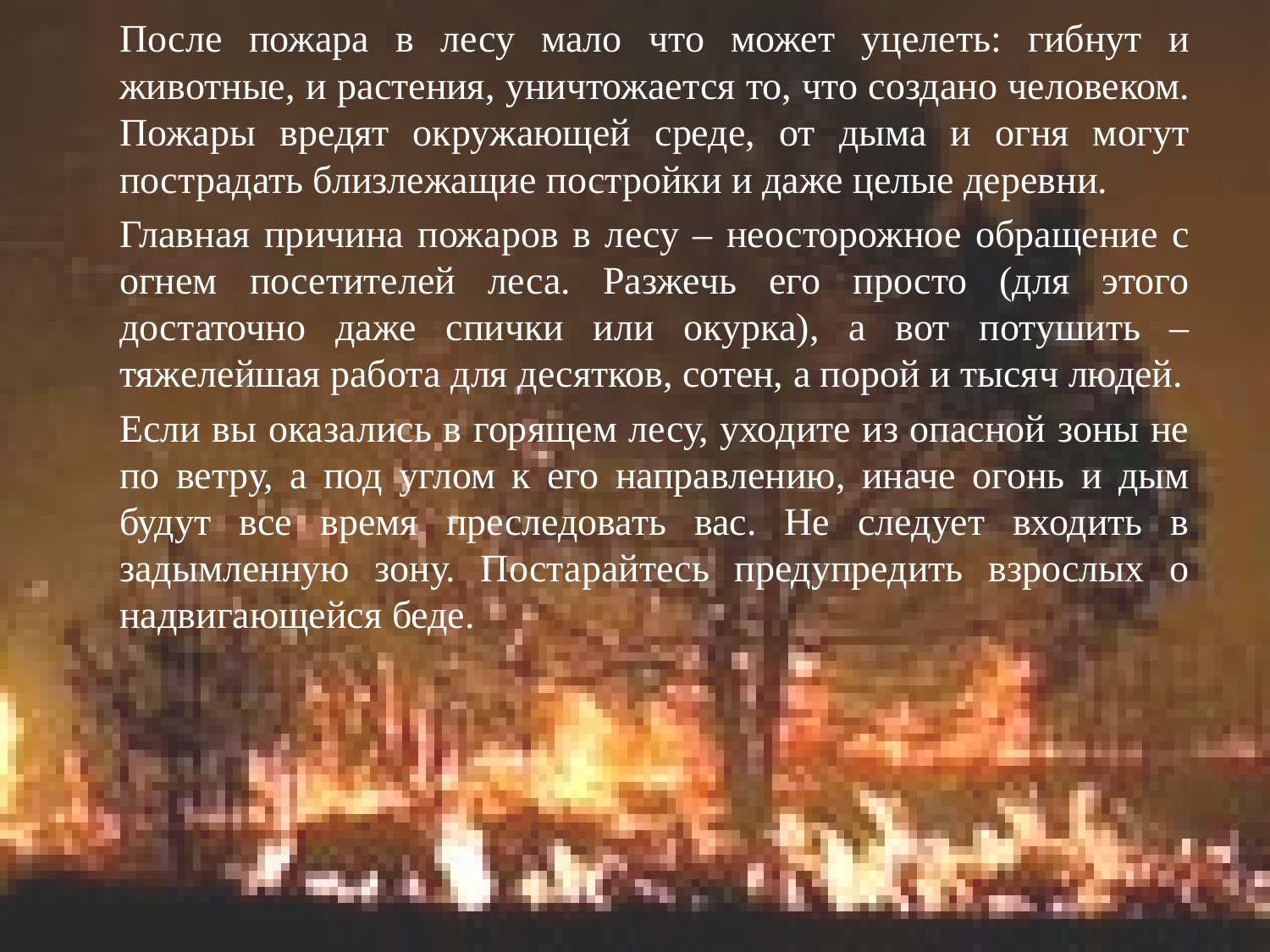

После пожара в лесу мало что может уцелеть: гибнут и животные, и растения, уничтожается то, что создано человеком. Пожары вредят окружающей среде, от дыма и огня могут пострадать близлежащие постройки и даже целые деревни.
		Главная причина пожаров в лесу – неосторожное обращение с огнем посетителей леса. Разжечь его просто (для этого достаточно даже спички или окурка), а вот потушить – тяжелейшая работа для десятков, сотен, а порой и тысяч людей.
		Если вы оказались в горящем лесу, уходите из опасной зоны не по ветру, а под углом к его направлению, иначе огонь и дым будут все время преследовать вас. Не следует входить в задымленную зону. Постарайтесь предупредить взрослых о надвигающейся беде.